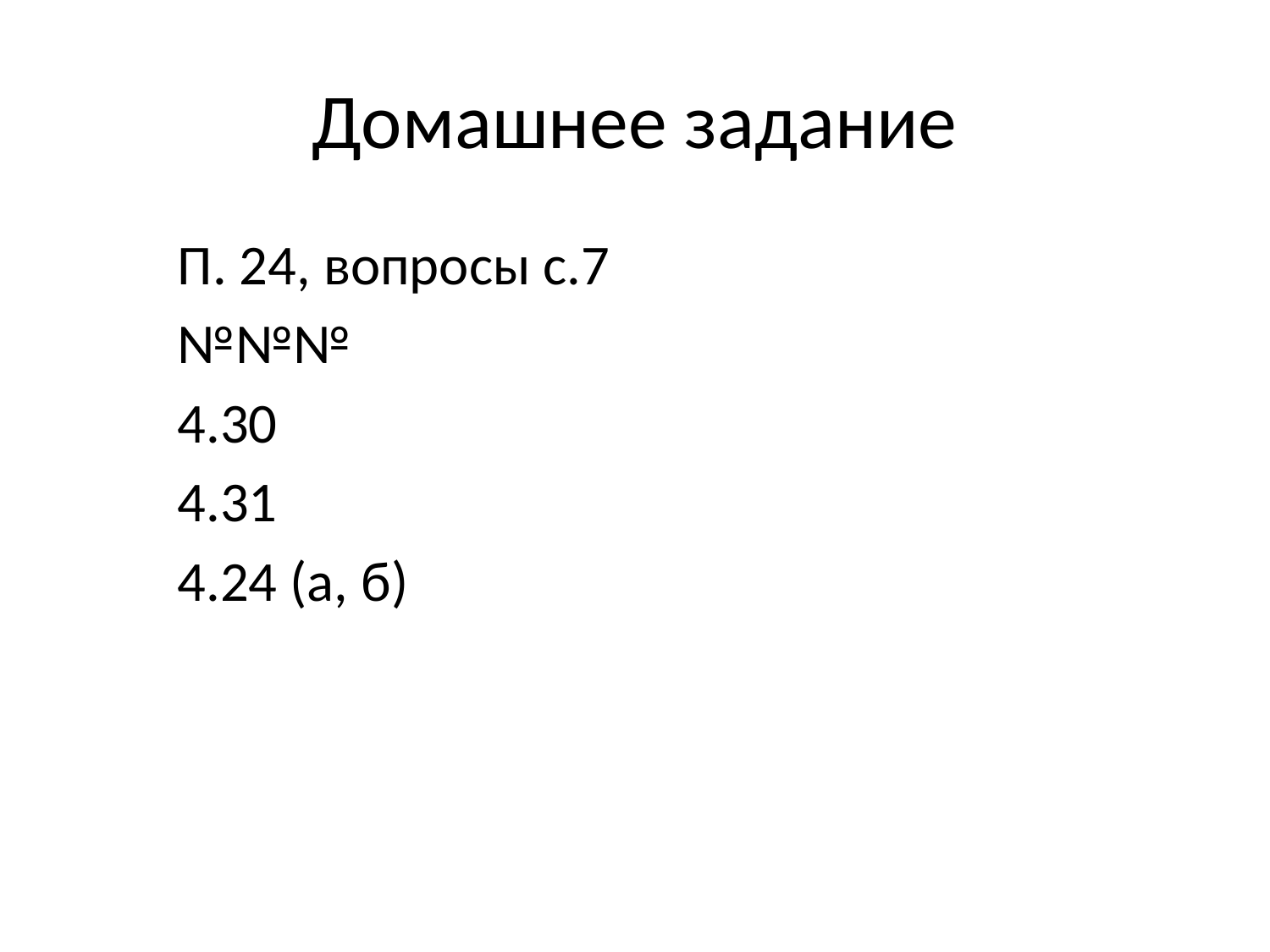

# Домашнее задание
П. 24, вопросы с.7
№№№
4.30
4.31
4.24 (а, б)